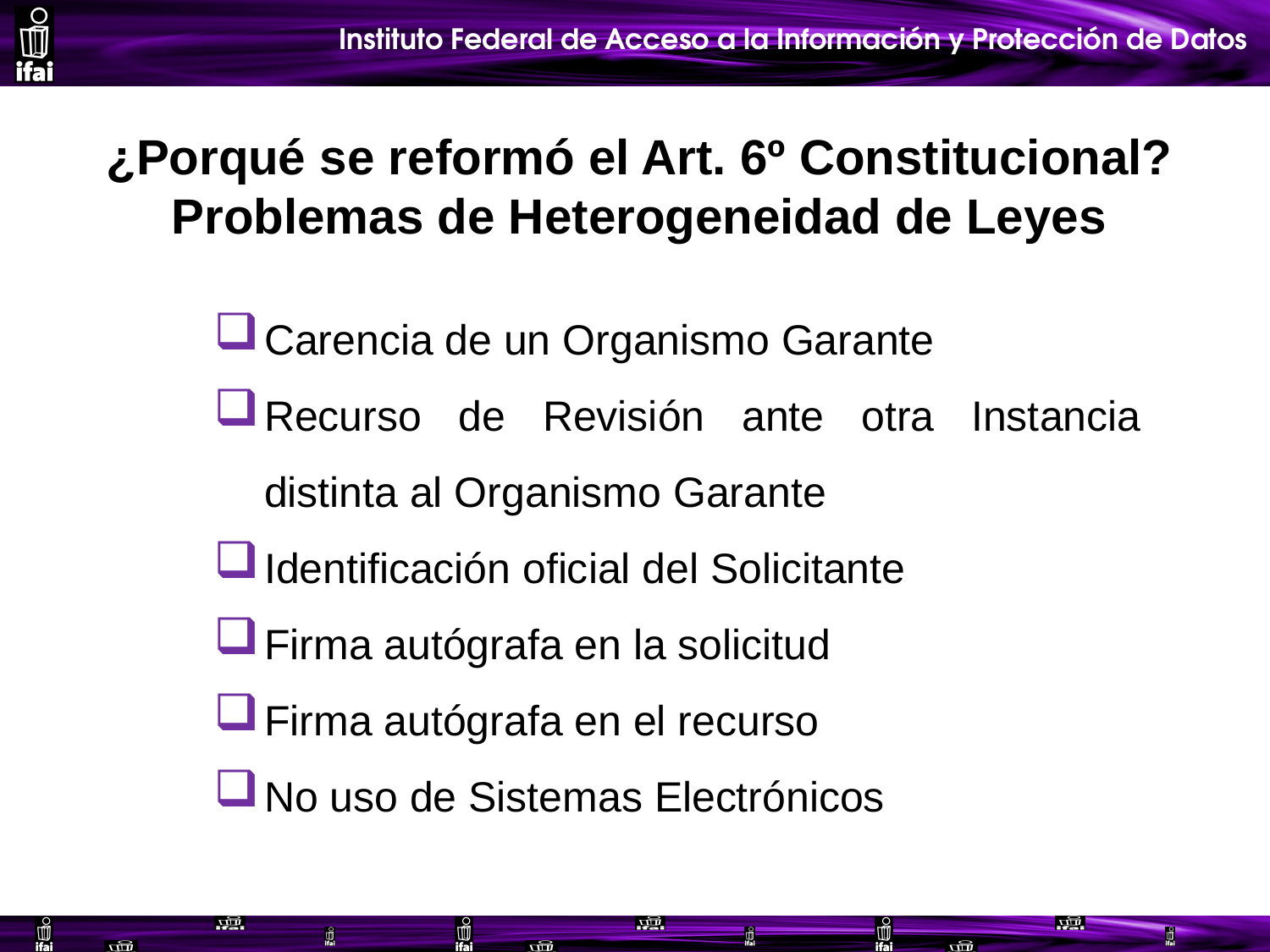

# ¿Porqué se reformó el Art. 6º Constitucional? Problemas de Heterogeneidad de Leyes
Carencia de un Organismo Garante
Recurso de Revisión ante otra Instancia distinta al Organismo Garante
Identificación oficial del Solicitante
Firma autógrafa en la solicitud
Firma autógrafa en el recurso
No uso de Sistemas Electrónicos